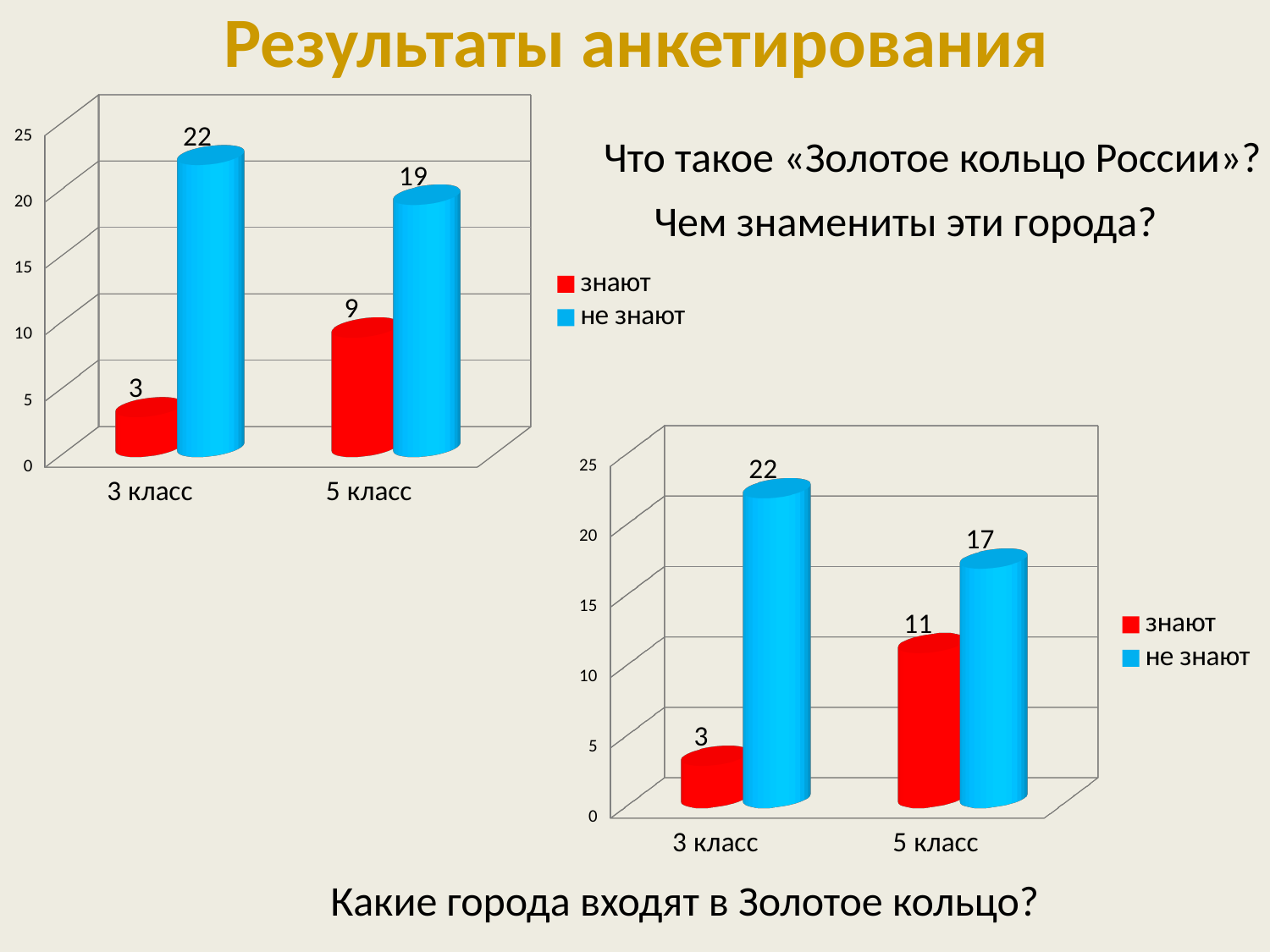

# Результаты анкетирования

[unsupported chart]

Что такое «Золотое кольцо России»?
Чем знамениты эти города?

[unsupported chart]

Какие города входят в Золотое кольцо?